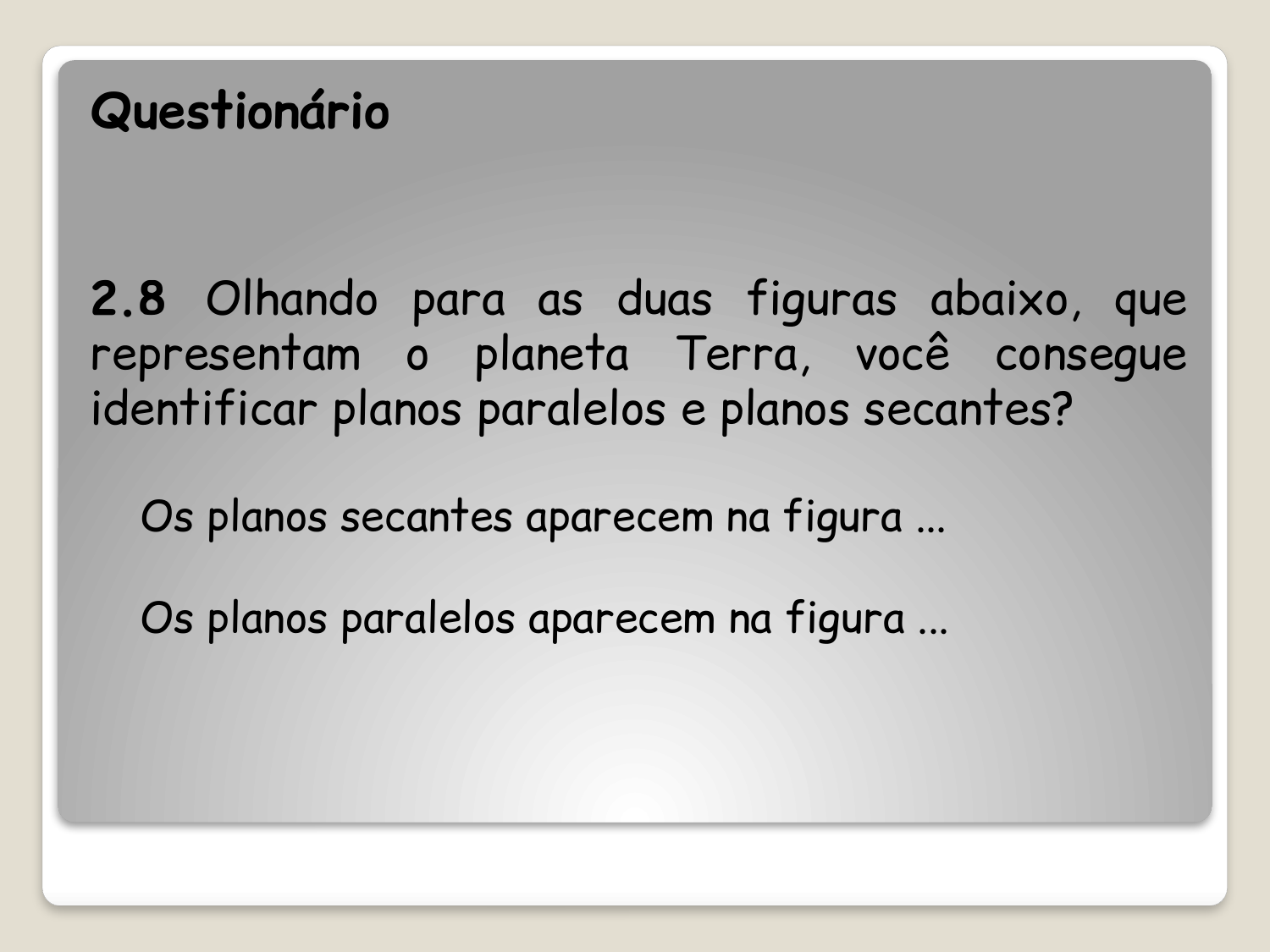

Questionário
2.8 Olhando para as duas figuras abaixo, que representam o planeta Terra, você consegue identificar planos paralelos e planos secantes?

Os planos secantes aparecem na figura ...

Os planos paralelos aparecem na figura ...